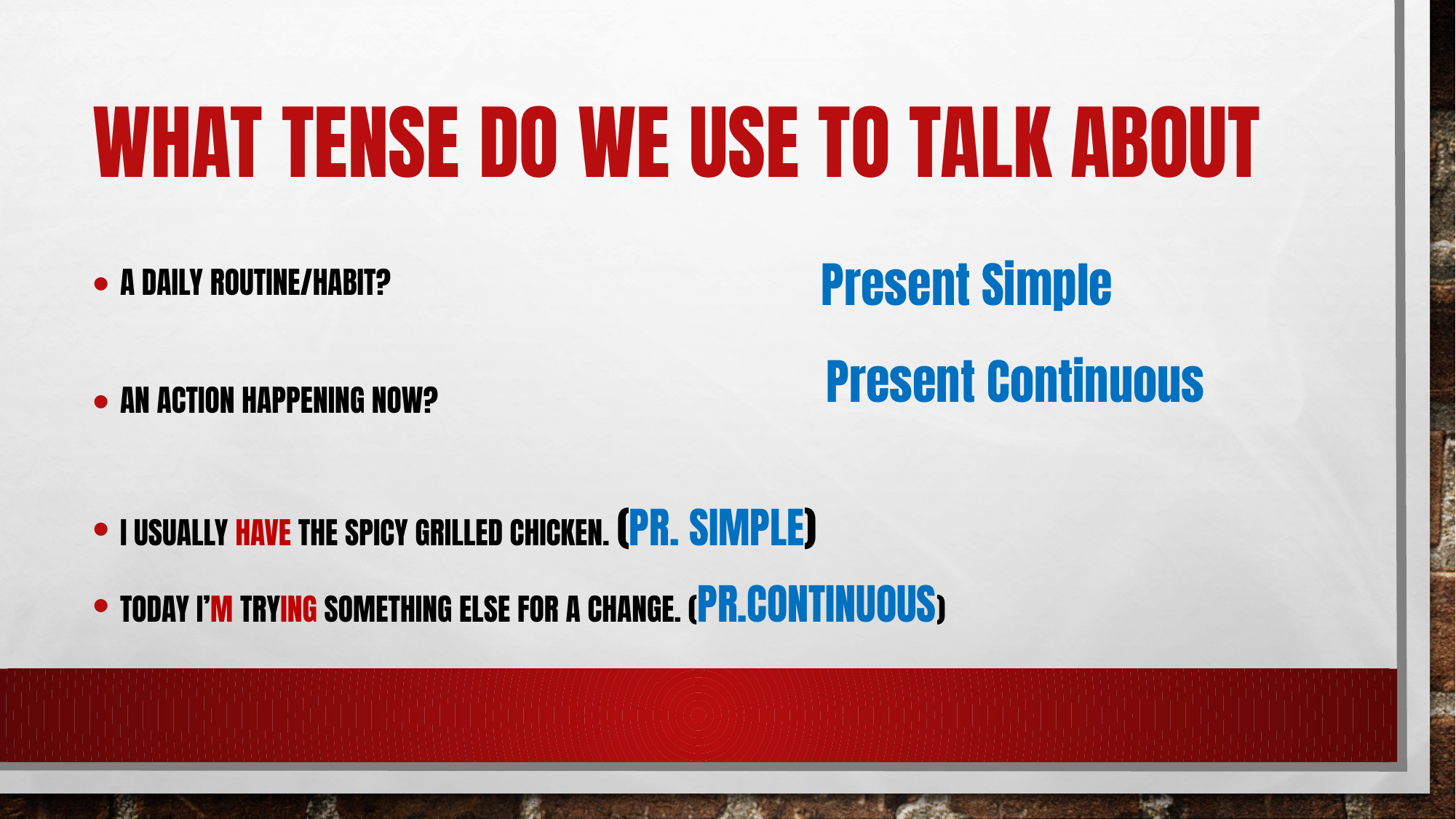

# What tense do we use to talk about
A daily routine/habit?

An action happening now?

I usually have the spicy grilled chicken. (Pr. Simple)
Today I’m trying something else for a change. (Pr.Continuous)
Present Simple
Present Continuous